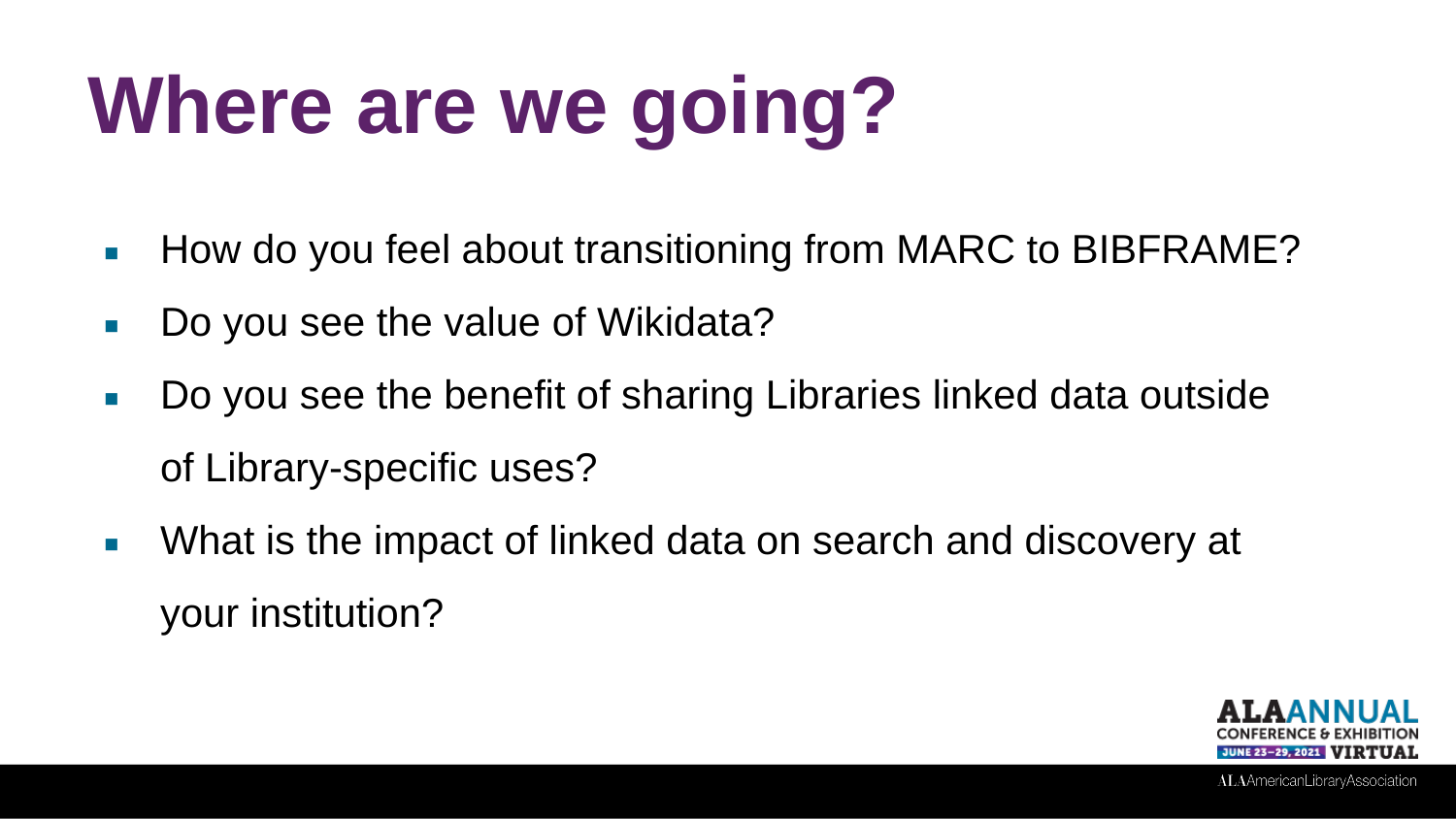

# Where are we going?
How do you feel about transitioning from MARC to BIBFRAME?
Do you see the value of Wikidata?
Do you see the benefit of sharing Libraries linked data outside of Library-specific uses?
What is the impact of linked data on search and discovery at your institution?